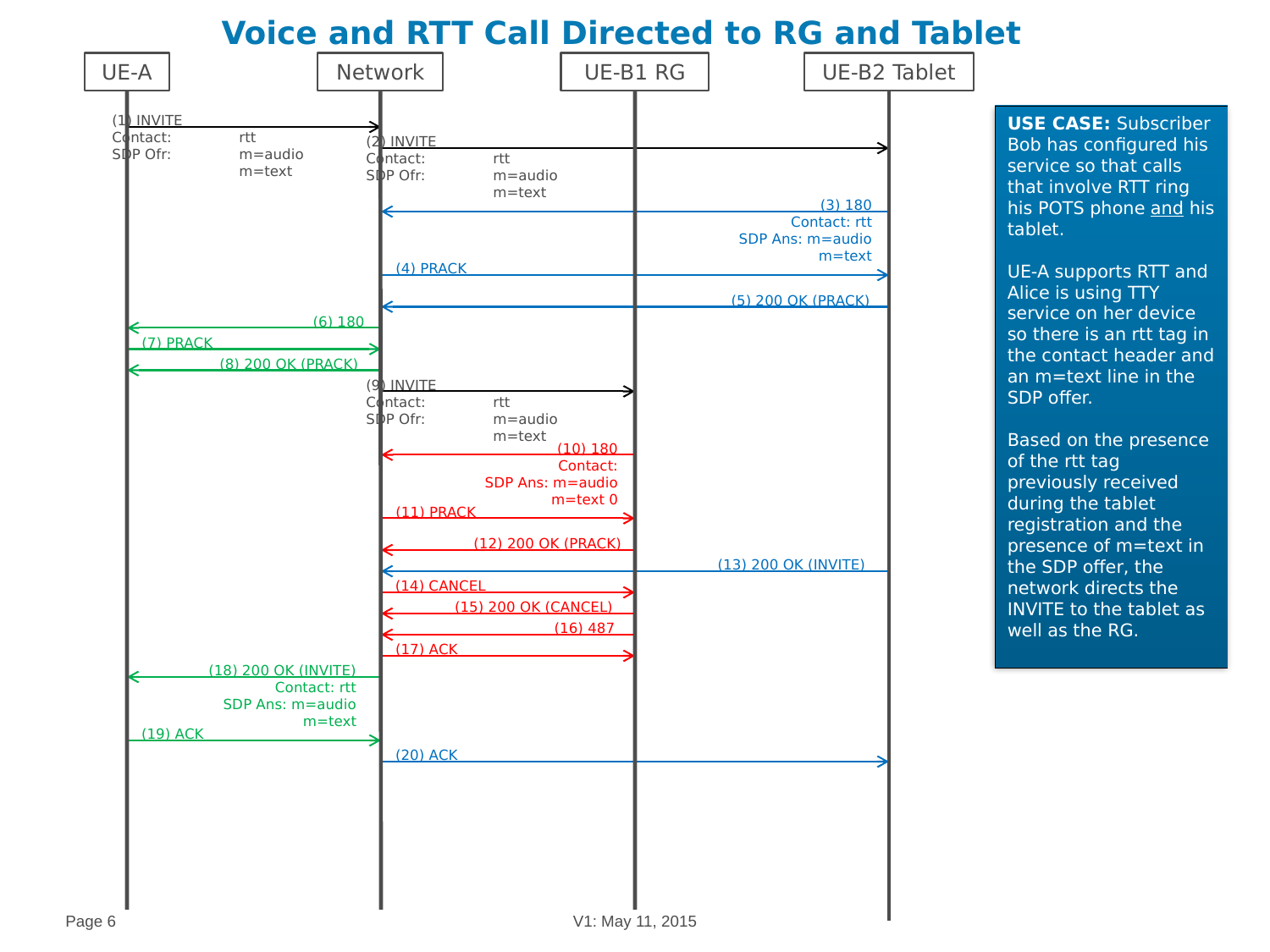

# Voice and RTT Call Directed to RG and Tablet
UE-A
Network
UE-B1 RG
UE-B2 Tablet
(1) INVITE
Contact:	rtt
SDP Ofr:	m=audio
	m=text
USE CASE: Subscriber Bob has configured his service so that calls that involve RTT ring his POTS phone and his tablet.

UE-A supports RTT and Alice is using TTY service on her device so there is an rtt tag in the contact header and an m=text line in the SDP offer.

Based on the presence of the rtt tag previously received during the tablet registration and the presence of m=text in the SDP offer, the network directs the INVITE to the tablet as well as the RG.

(2) INVITE
Contact:	rtt
SDP Ofr:	m=audio
	m=text
(3) 180
Contact: rtt
SDP Ans: m=audio
m=text
(4) PRACK
(5) 200 OK (PRACK)
(6) 180
(7) PRACK
(8) 200 OK (PRACK)
(9) INVITE
Contact:	rtt
SDP Ofr:	m=audio
	m=text
(10) 180
Contact:
SDP Ans: m=audio
m=text 0
(11) PRACK
(12) 200 OK (PRACK)
(13) 200 OK (INVITE)
(14) CANCEL
(15) 200 OK (CANCEL)
(16) 487
(17) ACK
(18) 200 OK (INVITE)
Contact: rtt
SDP Ans: m=audio
m=text
(19) ACK
(20) ACK
Page 6
V1: May 11, 2015